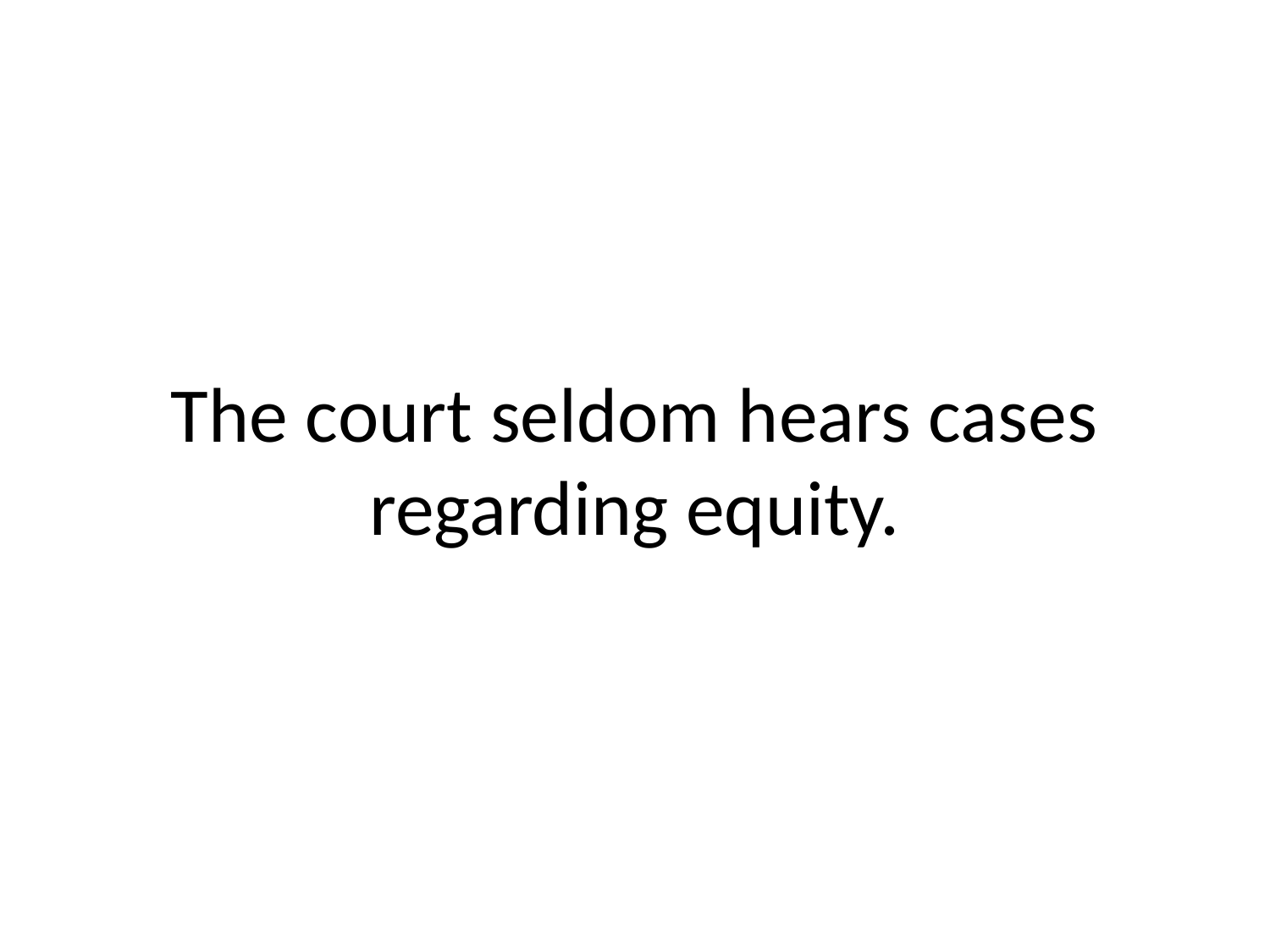

# The court seldom hears cases regarding equity.